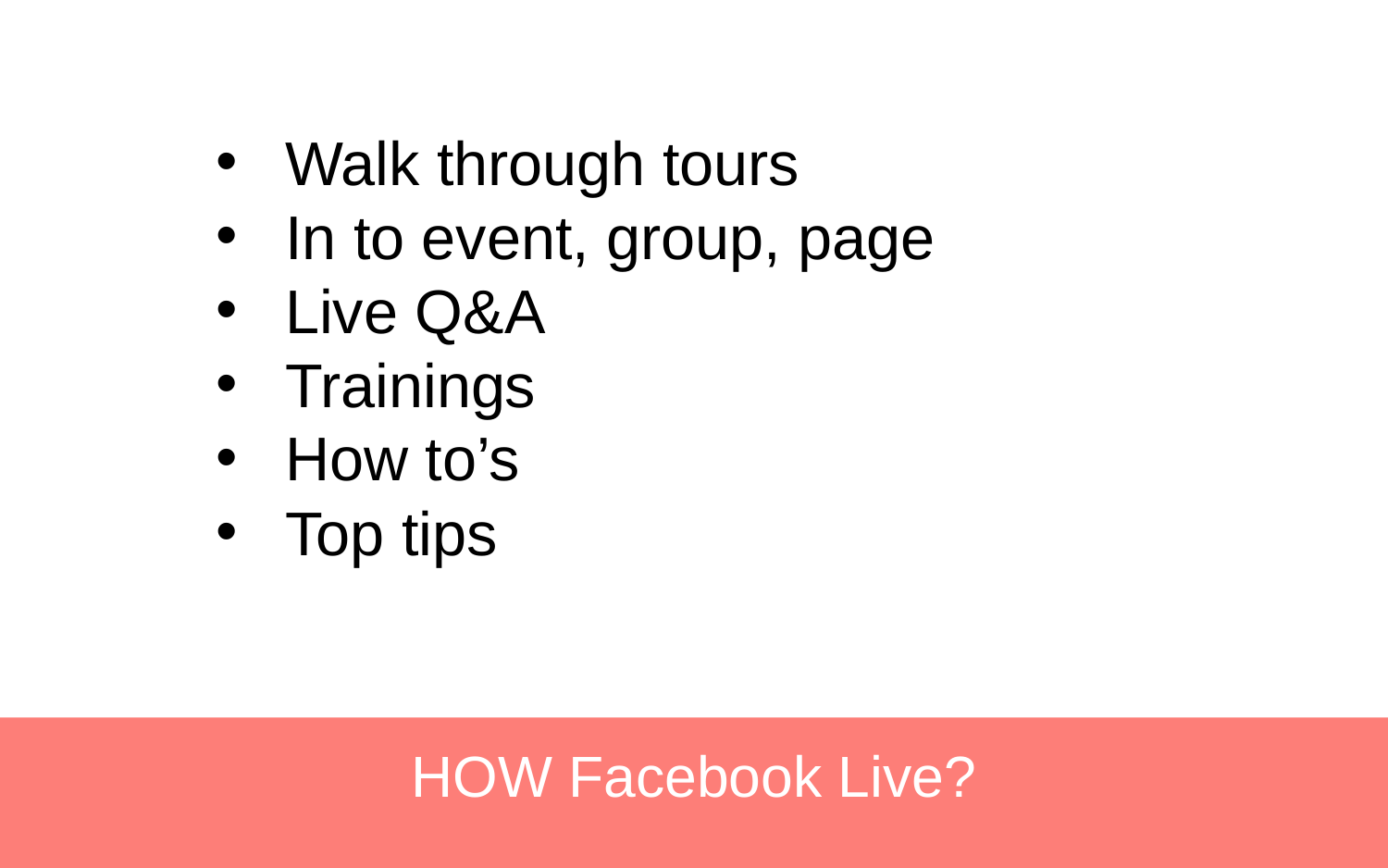

Walk through tours
In to event, group, page
Live Q&A
Trainings
How to’s
Top tips

# HOW Facebook Live?